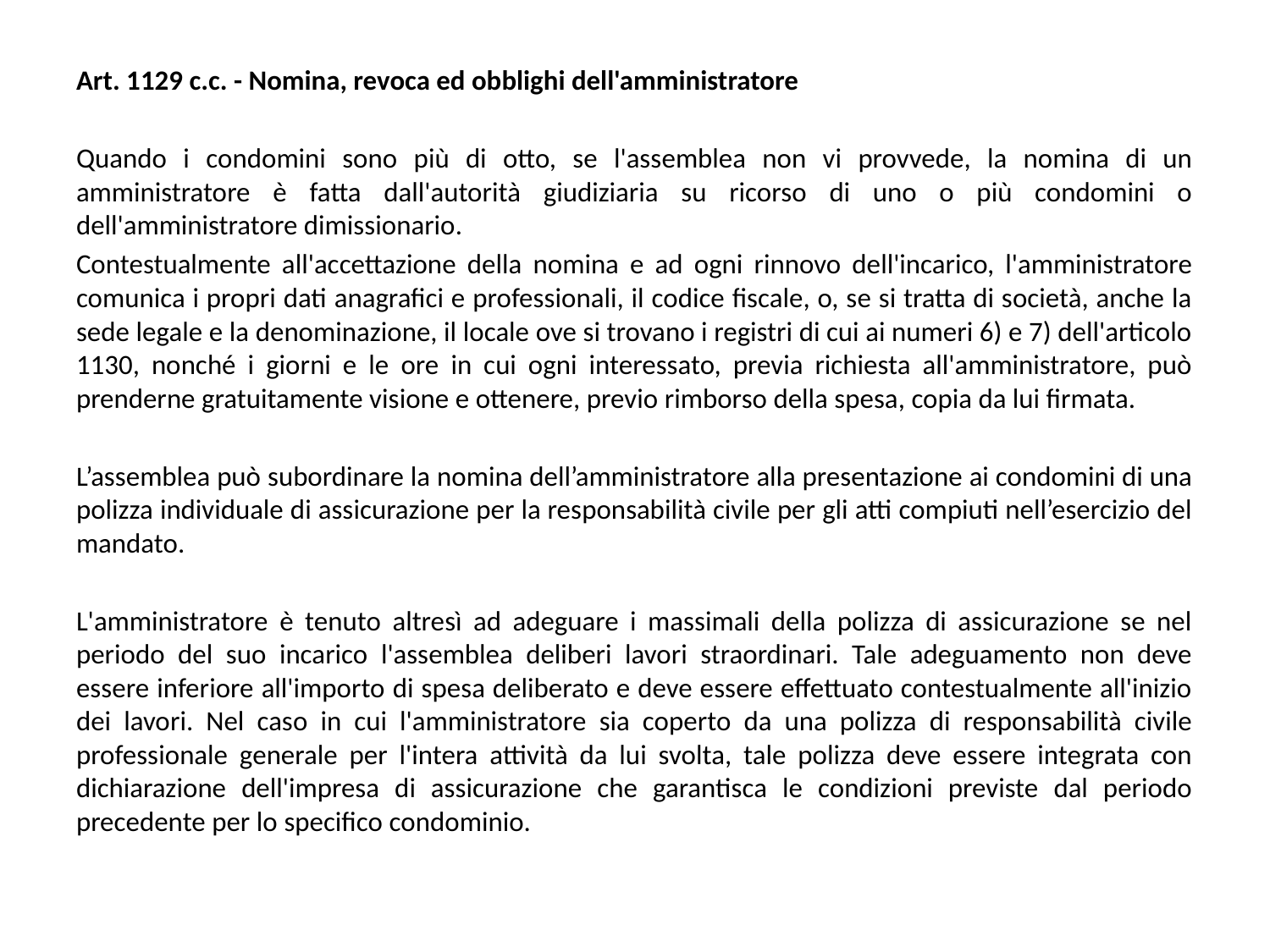

Art. 1129 c.c. - Nomina, revoca ed obblighi dell'amministratore

Quando i condomini sono più di otto, se l'assemblea non vi provvede, la nomina di un amministratore è fatta dall'autorità giudiziaria su ricorso di uno o più condomini o dell'amministratore dimissionario.
Contestualmente all'accettazione della nomina e ad ogni rinnovo dell'incarico, l'amministratore comunica i propri dati anagrafici e professionali, il codice fiscale, o, se si tratta di società, anche la sede legale e la denominazione, il locale ove si trovano i registri di cui ai numeri 6) e 7) dell'articolo 1130, nonché i giorni e le ore in cui ogni interessato, previa richiesta all'amministratore, può prenderne gratuitamente visione e ottenere, previo rimborso della spesa, copia da lui firmata.

L’assemblea può subordinare la nomina dell’amministratore alla presentazione ai condomini di una polizza individuale di assicurazione per la responsabilità civile per gli atti compiuti nell’esercizio del mandato.

L'amministratore è tenuto altresì ad adeguare i massimali della polizza di assicurazione se nel periodo del suo incarico l'assemblea deliberi lavori straordinari. Tale adeguamento non deve essere inferiore all'importo di spesa deliberato e deve essere effettuato contestualmente all'inizio dei lavori. Nel caso in cui l'amministratore sia coperto da una polizza di responsabilità civile professionale generale per l'intera attività da lui svolta, tale polizza deve essere integrata con dichiarazione dell'impresa di assicurazione che garantisca le condizioni previste dal periodo precedente per lo specifico condominio.